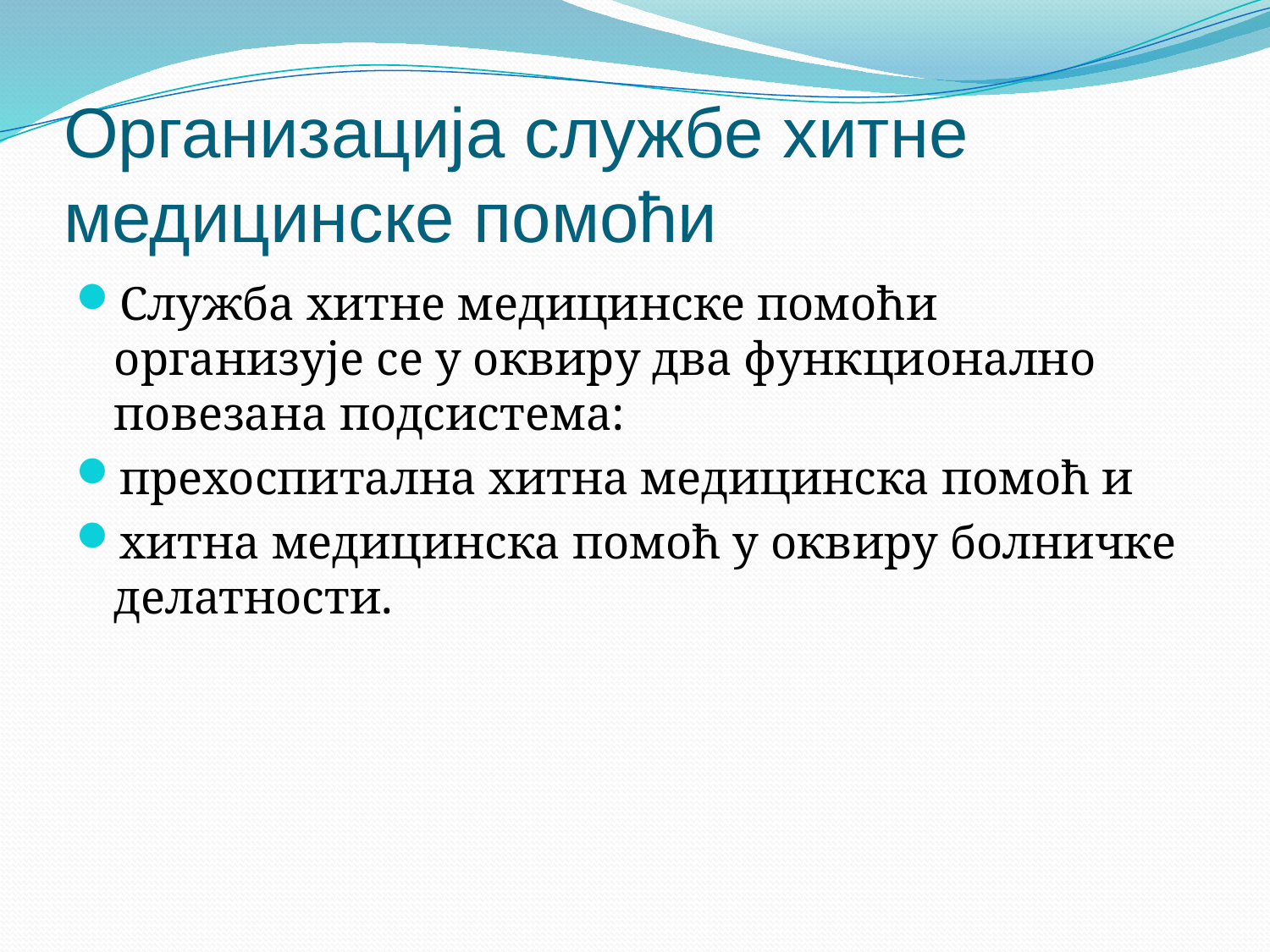

# Организација службе хитне медицинске помоћи
Служба хитне медицинске помоћи организује се у оквиру два функционално повезана подсистема:
прехоспитална хитна медицинска помоћ и
хитна медицинска помоћ у оквиру болничке делатности.